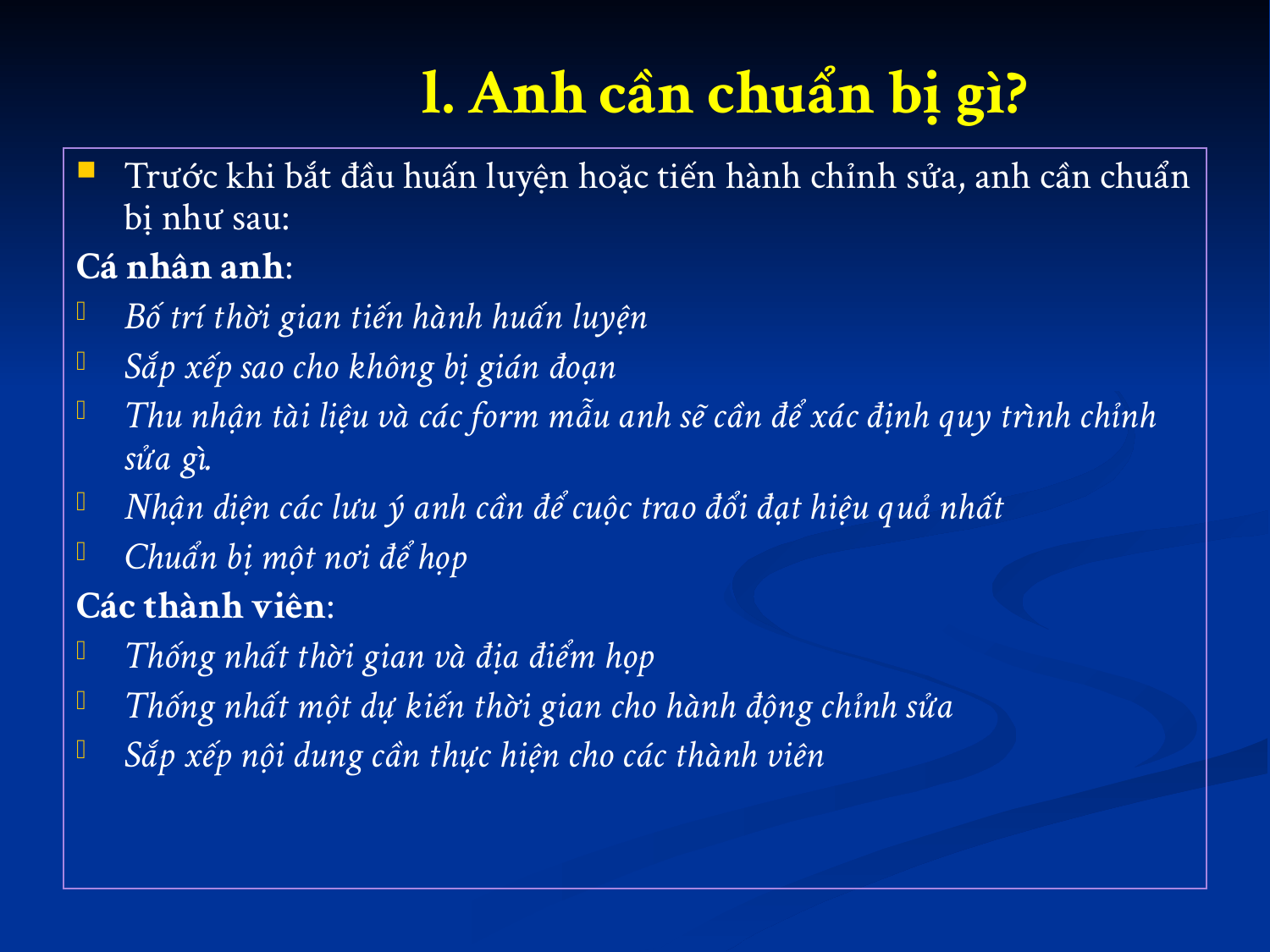

# l. Anh cần chuẩn bị gì?
Trước khi bắt đầu huấn luyện hoặc tiến hành chỉnh sửa, anh cần chuẩn bị như sau:
Cá nhân anh:
Bố trí thời gian tiến hành huấn luyện
Sắp xếp sao cho không bị gián đoạn
Thu nhận tài liệu và các form mẫu anh sẽ cần để xác định quy trình chỉnh sửa gì.
Nhận diện các lưu ý anh cần để cuộc trao đổi đạt hiệu quả nhất
Chuẩn bị một nơi để họp
Các thành viên:
Thống nhất thời gian và địa điểm họp
Thống nhất một dự kiến thời gian cho hành động chỉnh sửa
Sắp xếp nội dung cần thực hiện cho các thành viên